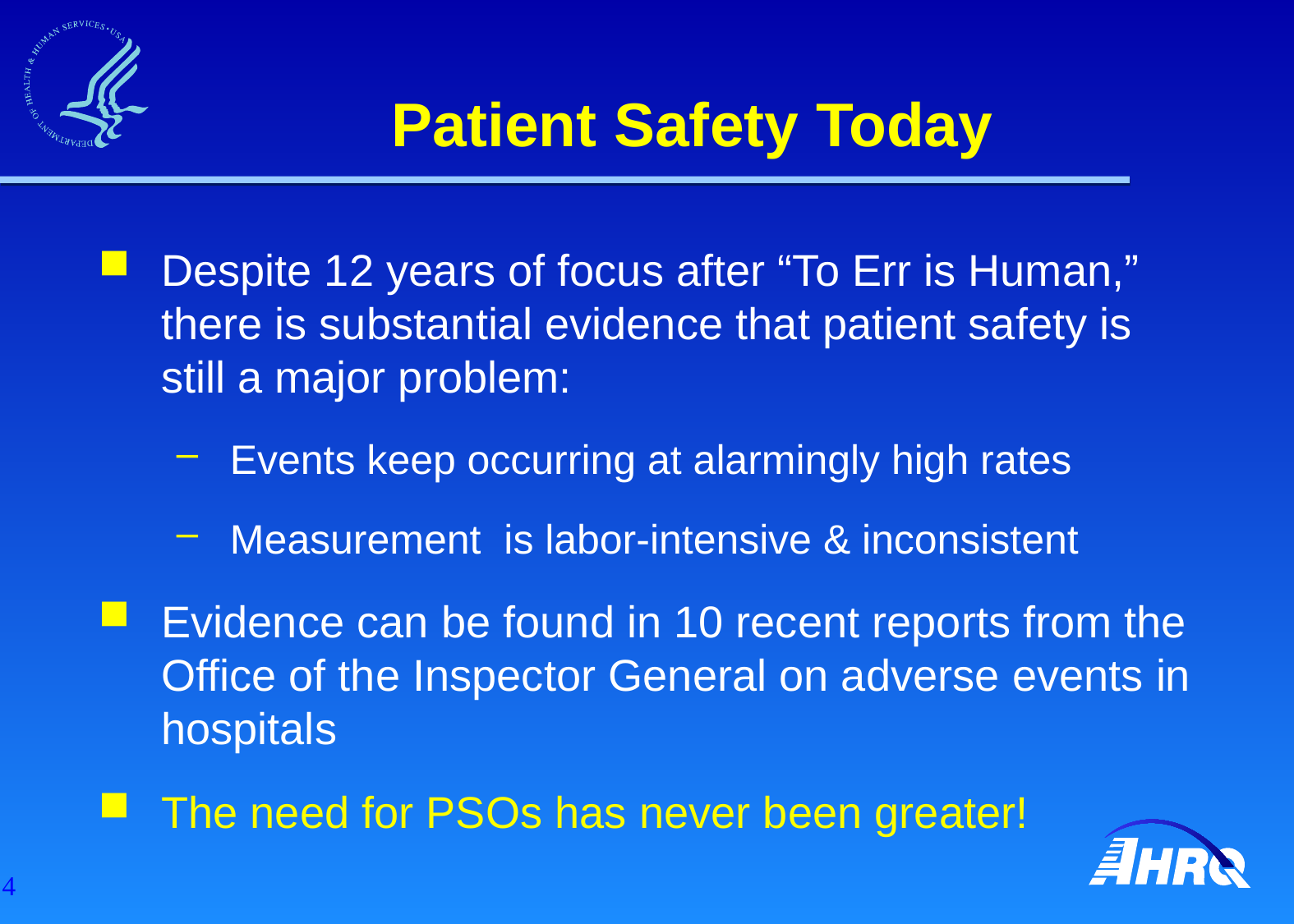

# Patient Safety Today
Despite 12 years of focus after “To Err is Human,” there is substantial evidence that patient safety is still a major problem:
Events keep occurring at alarmingly high rates
Measurement  is labor-intensive & inconsistent
Evidence can be found in 10 recent reports from the Office of the Inspector General on adverse events in hospitals
The need for PSOs has never been greater!